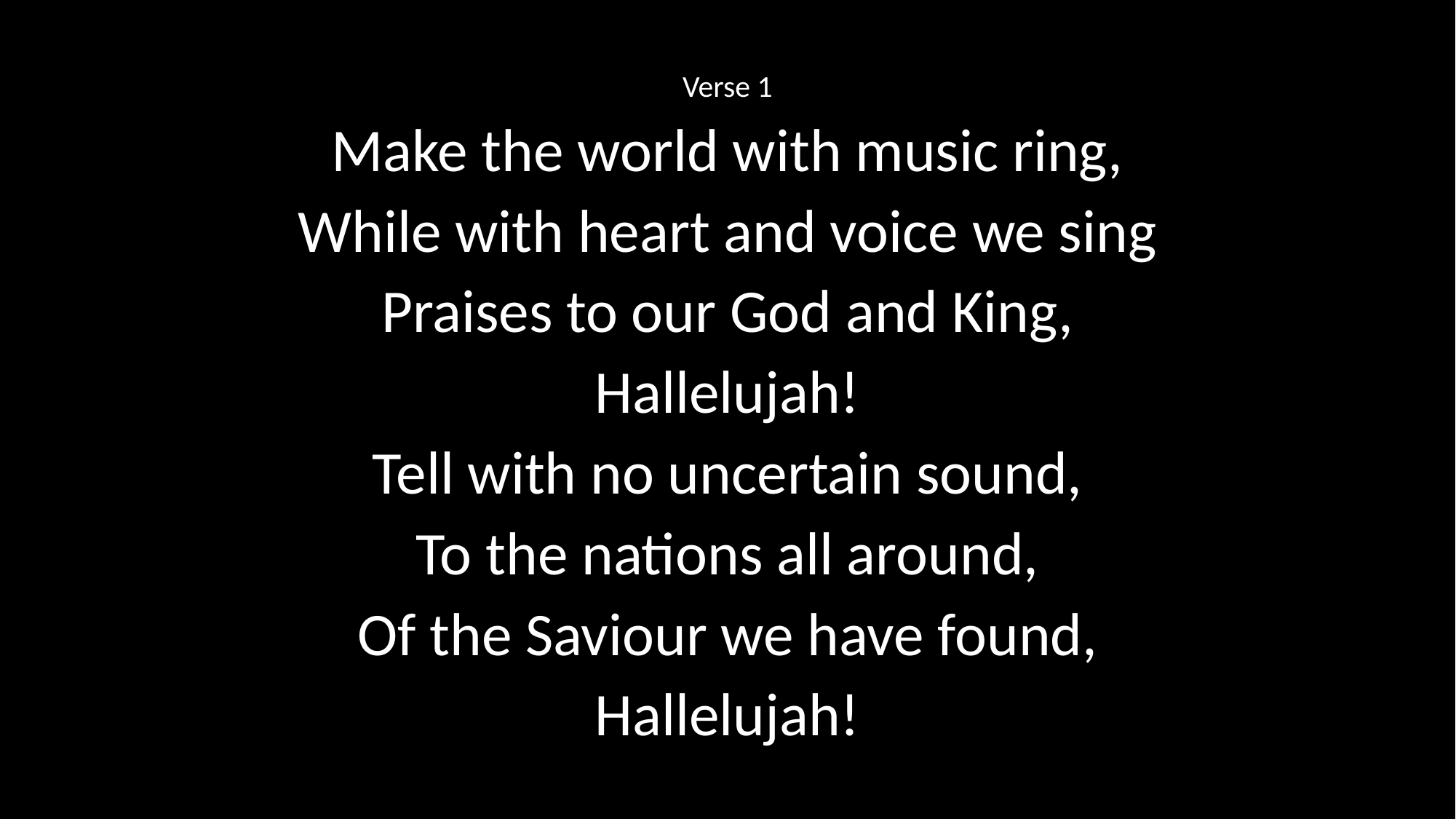

Verse 1
Make the world with music ring,
While with heart and voice we sing
Praises to our God and King,
Hallelujah!
Tell with no uncertain sound,
To the nations all around,
Of the Saviour we have found,
Hallelujah!